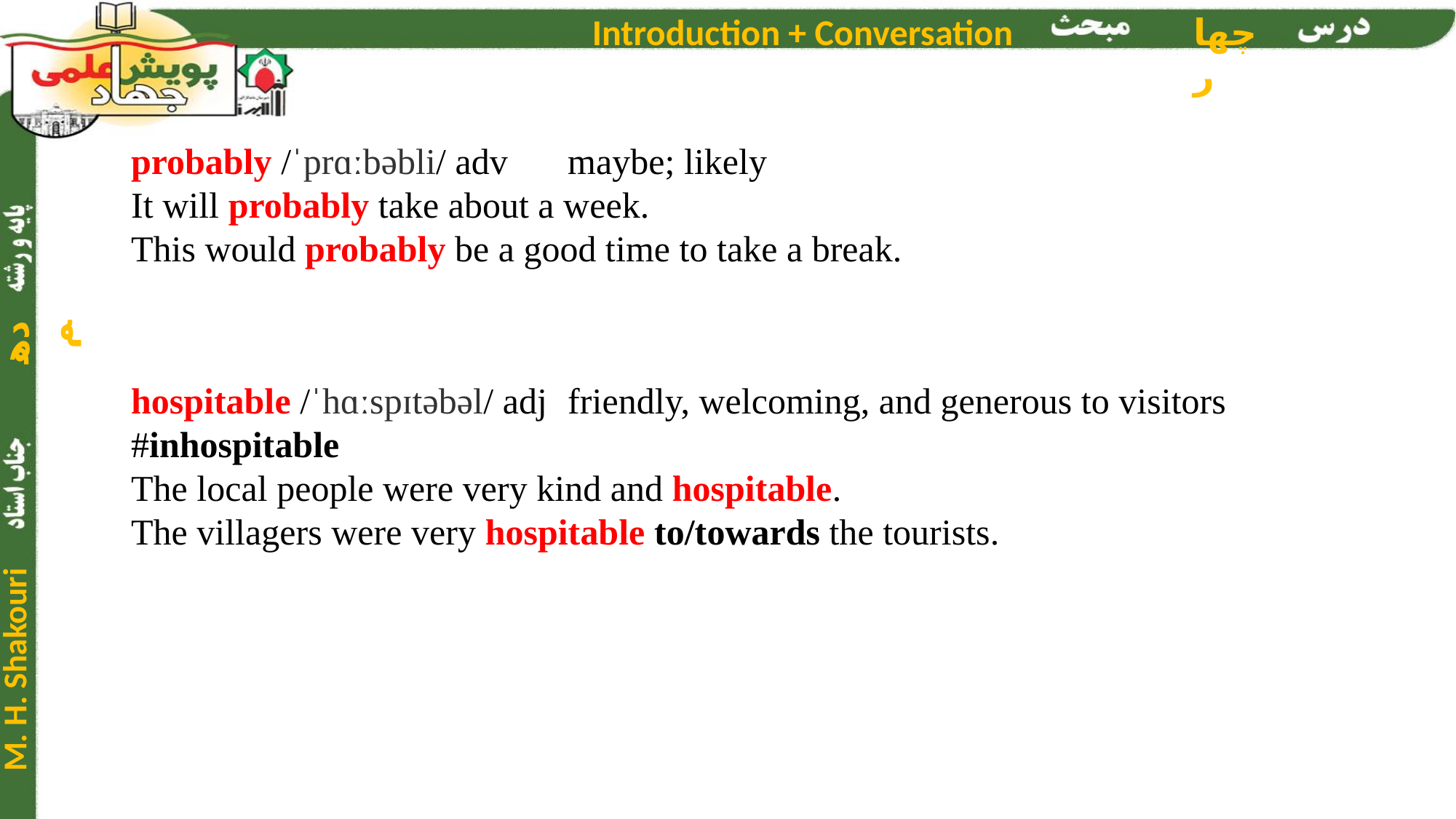

probably /ˈprɑːbəbli/ adv	maybe; likely
It will probably take about a week.
This would probably be a good time to take a break.
hospitable /ˈhɑːspɪtəbəl/ adj	friendly, welcoming, and generous to visitors
#inhospitable
The local people were very kind and hospitable.
The villagers were very hospitable to/towards the tourists.